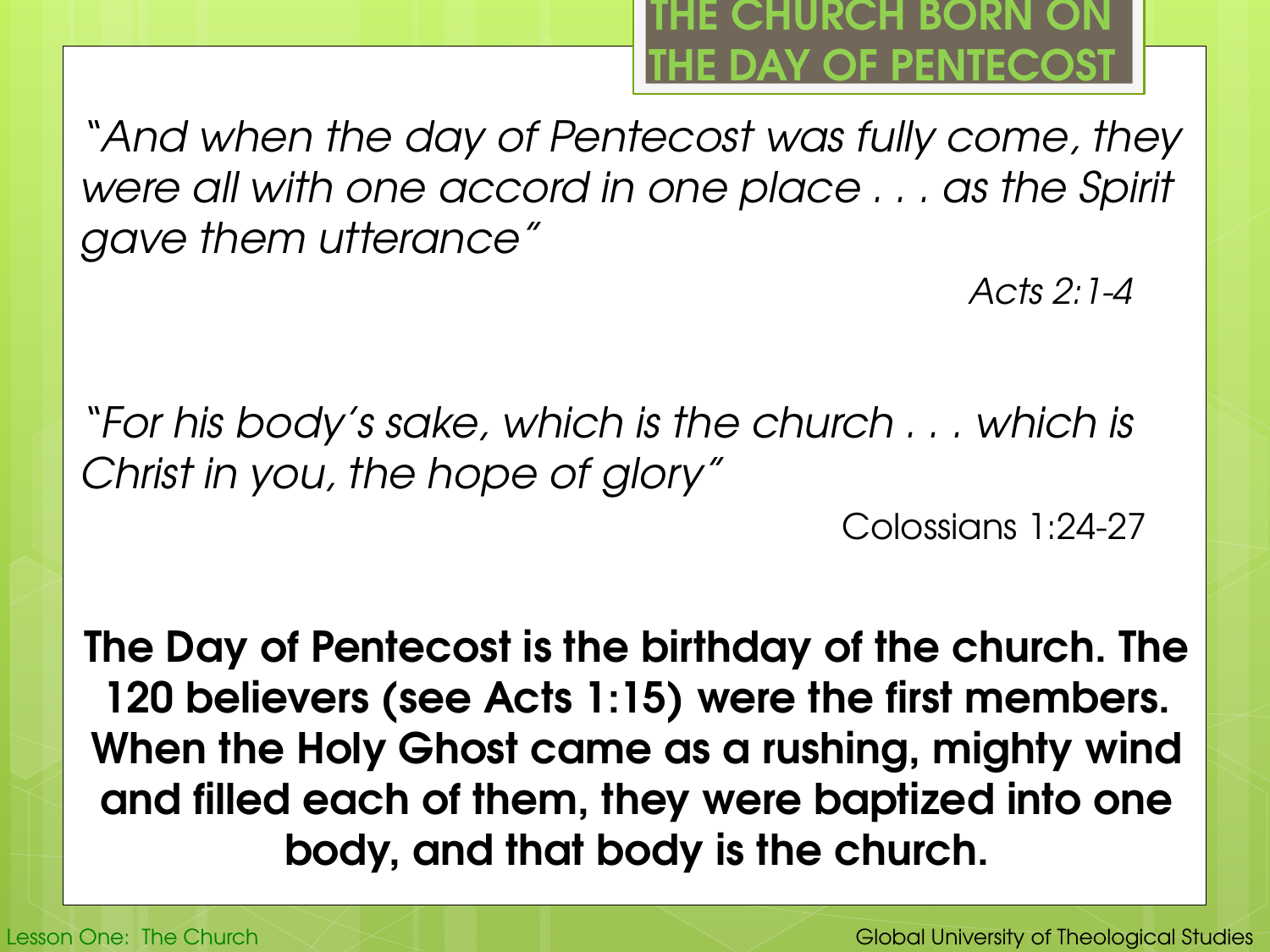

THE CHURCH BORN ON THE DAY OF PENTECOST
“And when the day of Pentecost was fully come, they were all with one accord in one place . . . as the Spirit gave them utterance”
							Acts 2:1-4
“For his body’s sake, which is the church . . . which is Christ in you, the hope of glory”
						Colossians 1:24-27
The Day of Pentecost is the birthday of the church. The 120 believers (see Acts 1:15) were the first members. When the Holy Ghost came as a rushing, mighty wind and filled each of them, they were baptized into one body, and that body is the church.
 Global University of Theological Studies
Lesson One:  The Church